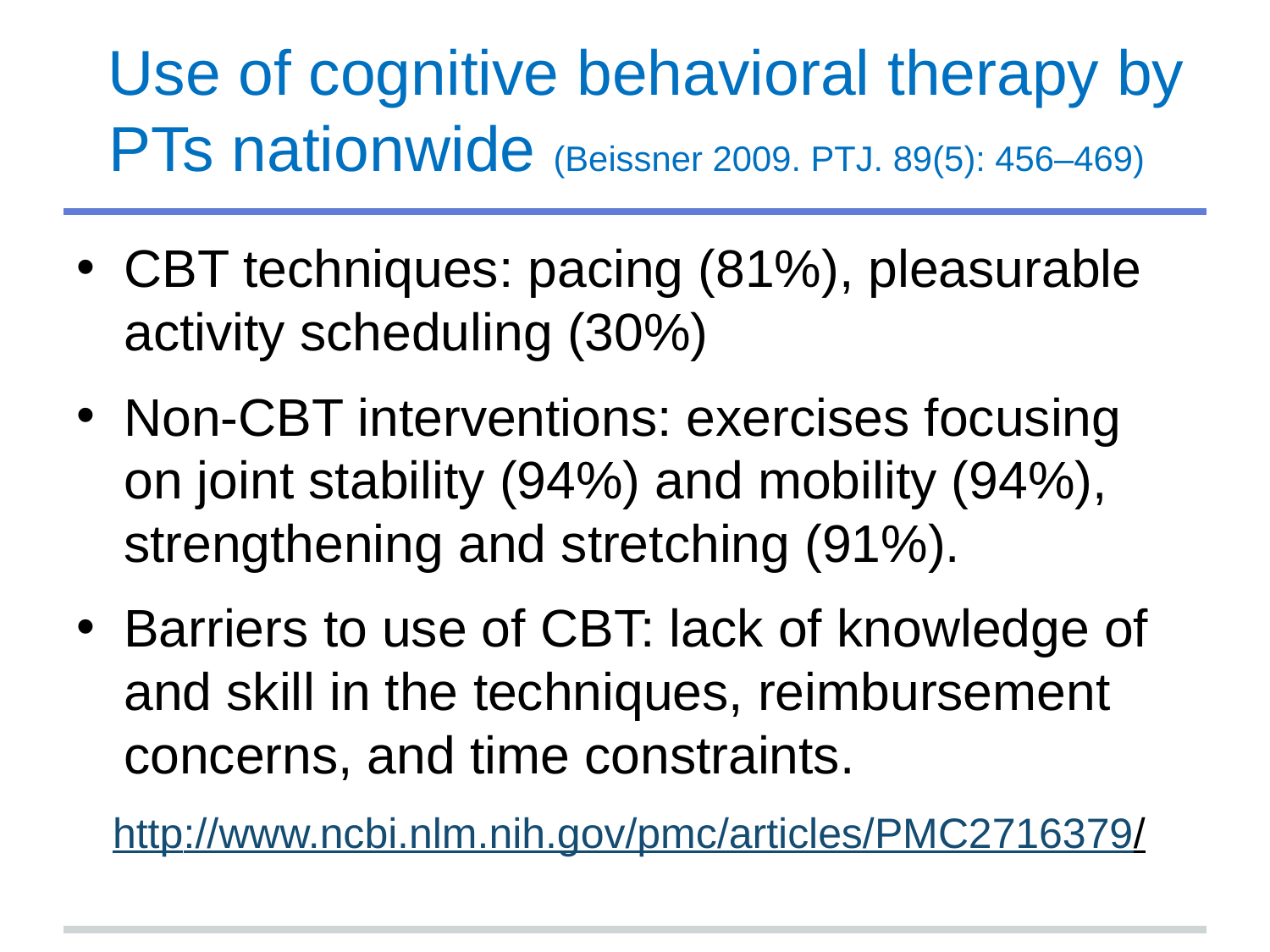

# Use of cognitive behavioral therapy by PTs nationwide (Beissner 2009. PTJ. 89(5): 456–469)
CBT techniques: pacing (81%), pleasurable activity scheduling (30%)
Non-CBT interventions: exercises focusing on joint stability (94%) and mobility (94%),  strengthening and stretching (91%).
Barriers to use of CBT: lack of knowledge of and skill in the techniques, reimbursement concerns, and time constraints.
http://www.ncbi.nlm.nih.gov/pmc/articles/PMC2716379/